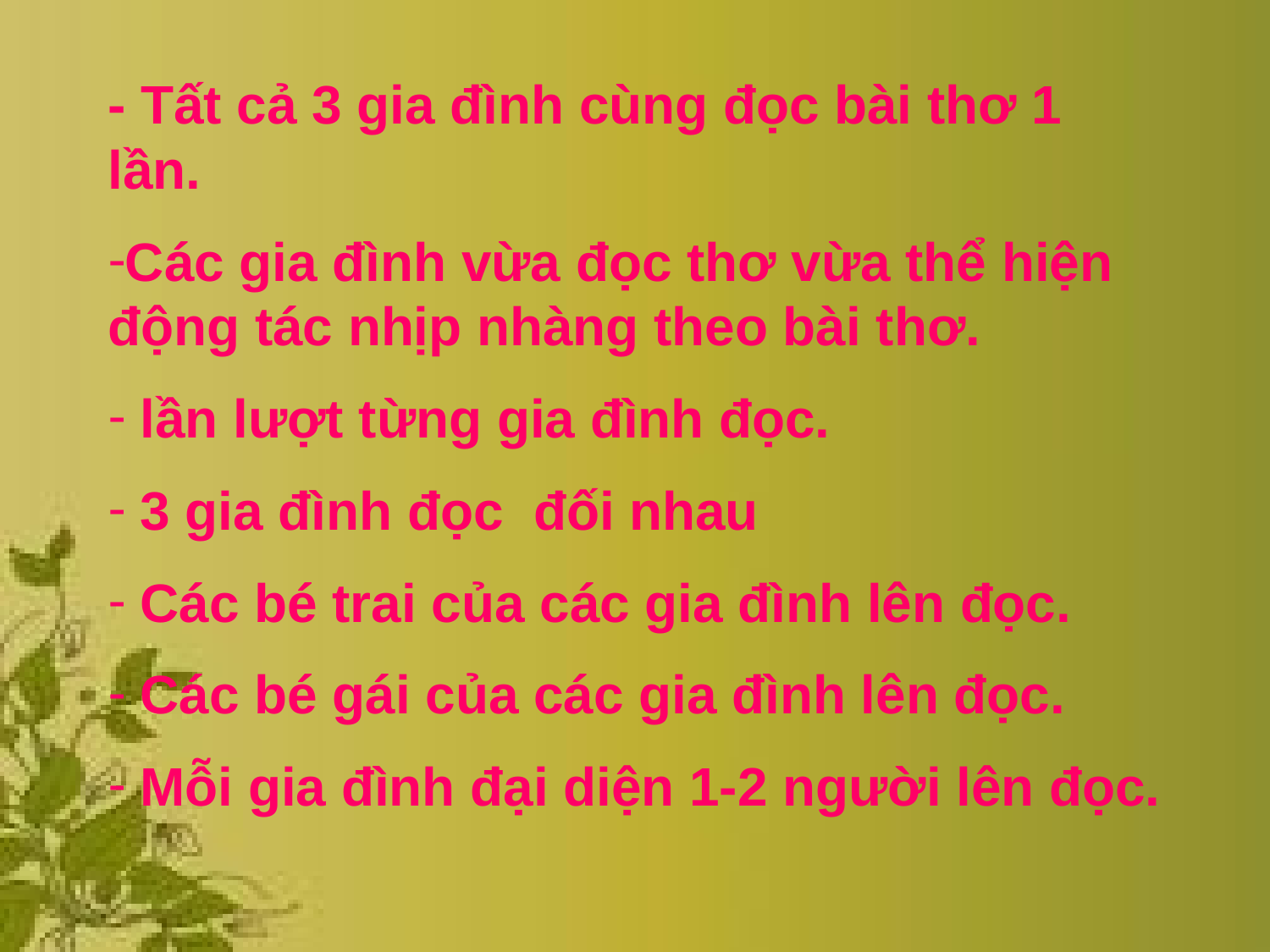

- Tất cả 3 gia đình cùng đọc bài thơ 1 lần.
Các gia đình vừa đọc thơ vừa thể hiện động tác nhịp nhàng theo bài thơ.
 lần lượt từng gia đình đọc.
 3 gia đình đọc  đối nhau
 Các bé trai của các gia đình lên đọc.
 Các bé gái của các gia đình lên đọc.
 Mỗi gia đình đại diện 1-2 người lên đọc.

#